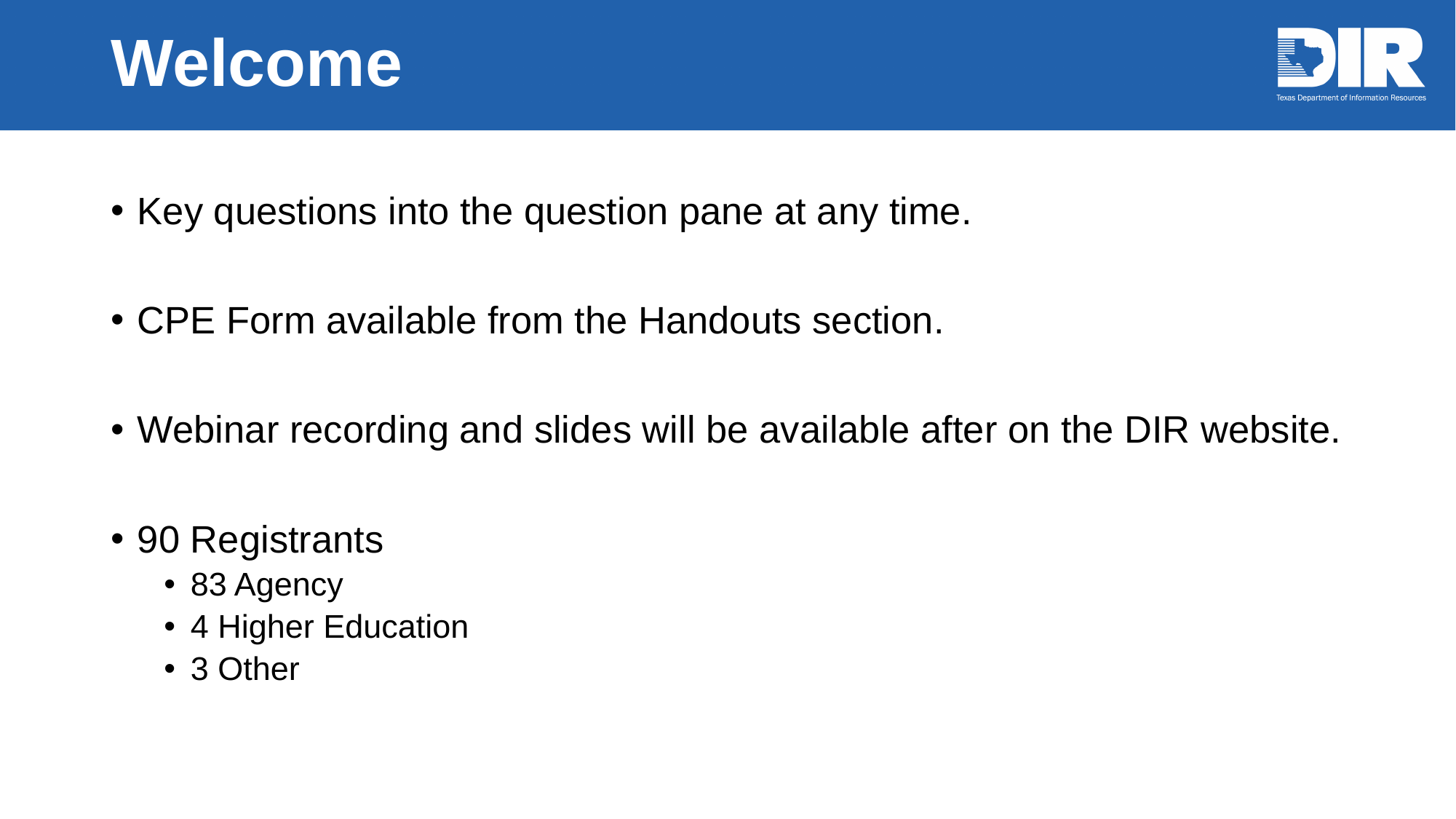

# Welcome
Key questions into the question pane at any time.

CPE Form available from the Handouts section.

Webinar recording and slides will be available after on the DIR website.

90 Registrants
83 Agency
4 Higher Education
3 Other